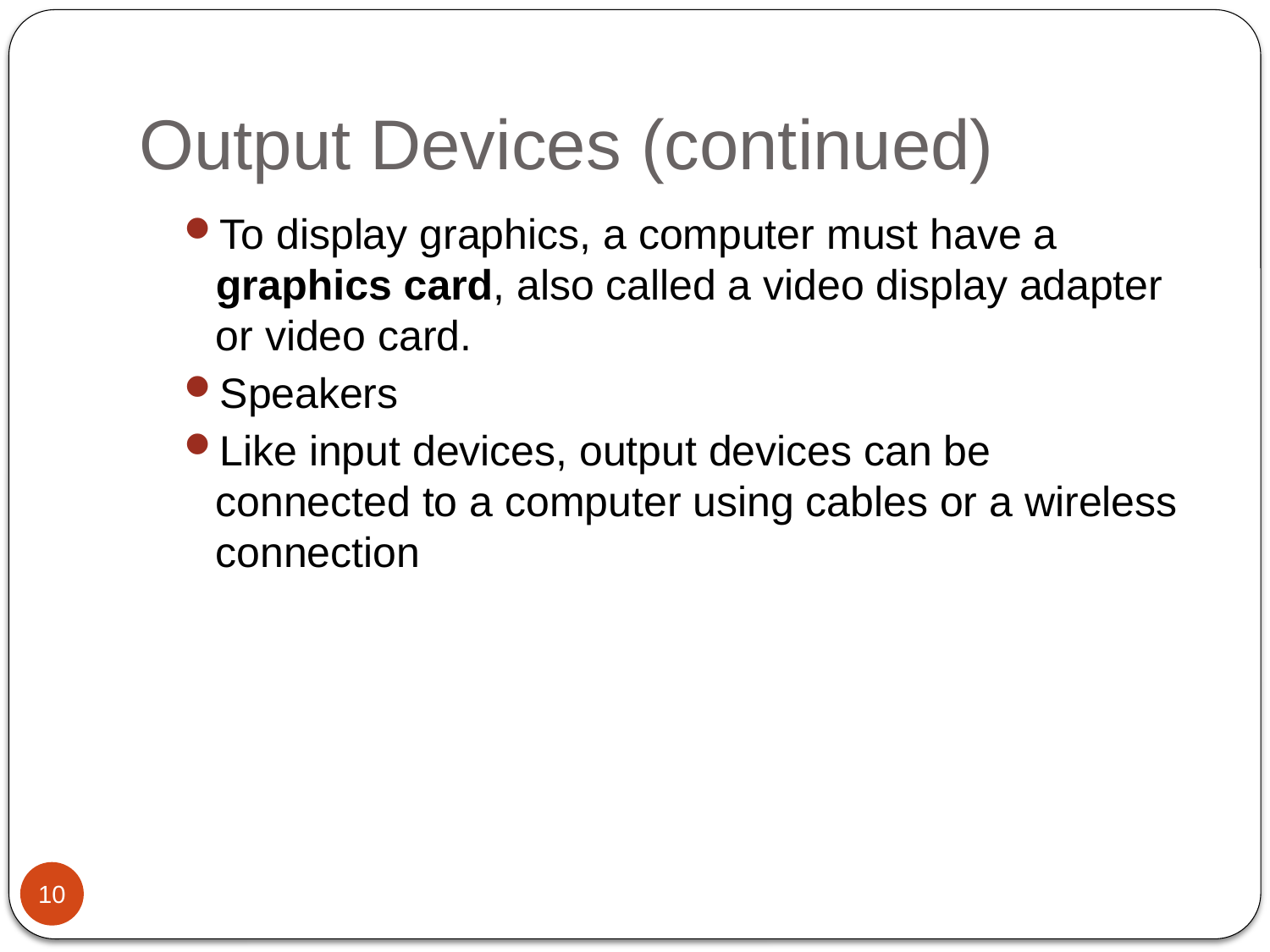

# Output Devices (continued)
To display graphics, a computer must have a graphics card, also called a video display adapter or video card.
Speakers
Like input devices, output devices can be connected to a computer using cables or a wireless connection

10